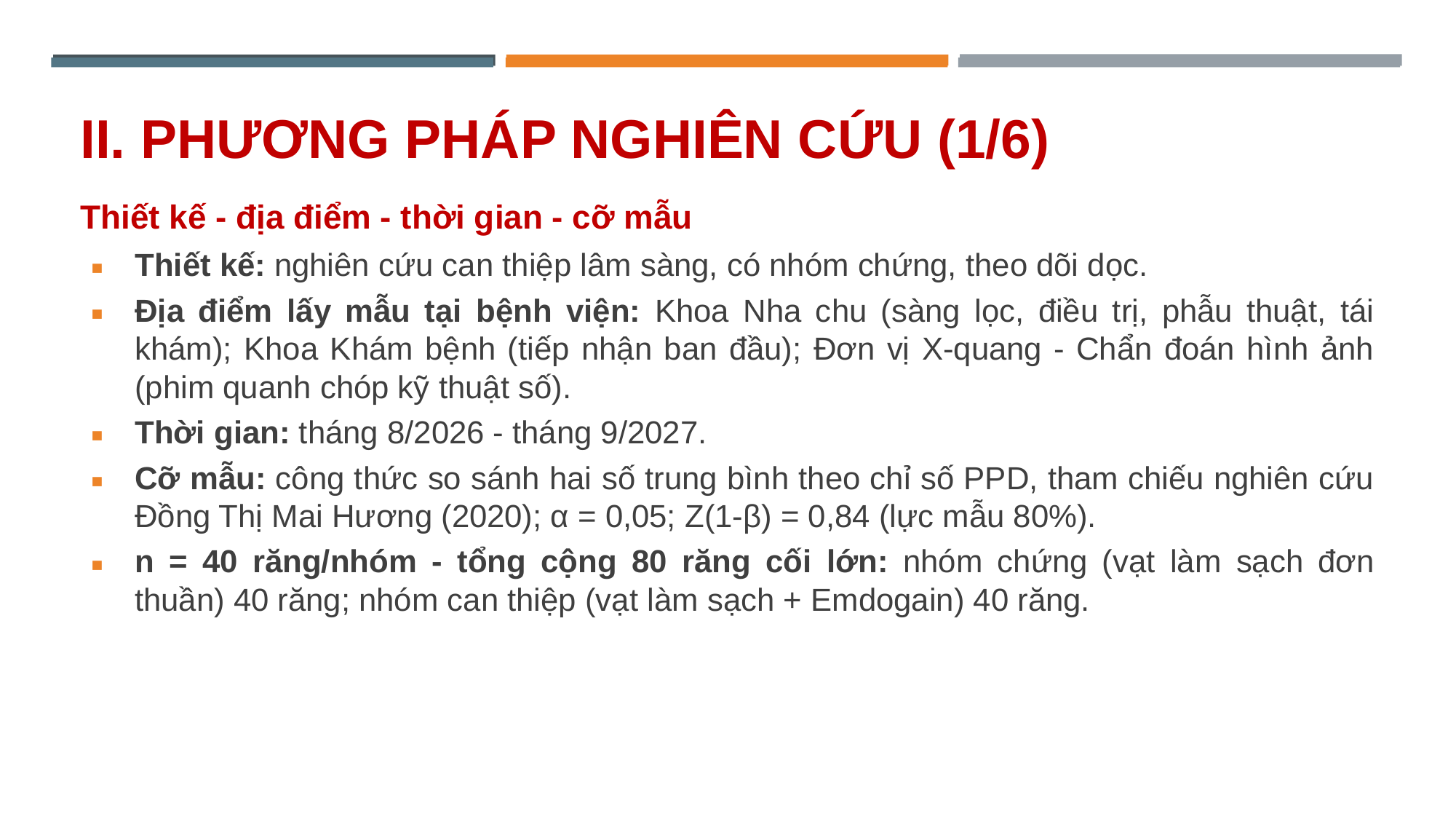

# II. PHƯƠNG PHÁP NGHIÊN CỨU (1/6)
Thiết kế - địa điểm - thời gian - cỡ mẫu
Thiết kế: nghiên cứu can thiệp lâm sàng, có nhóm chứng, theo dõi dọc.
Địa điểm lấy mẫu tại bệnh viện: Khoa Nha chu (sàng lọc, điều trị, phẫu thuật, tái khám); Khoa Khám bệnh (tiếp nhận ban đầu); Đơn vị X-quang - Chẩn đoán hình ảnh (phim quanh chóp kỹ thuật số).
Thời gian: tháng 8/2026 - tháng 9/2027.
Cỡ mẫu: công thức so sánh hai số trung bình theo chỉ số PPD, tham chiếu nghiên cứu Đồng Thị Mai Hương (2020); α = 0,05; Z(1-β) = 0,84 (lực mẫu 80%).
n = 40 răng/nhóm - tổng cộng 80 răng cối lớn: nhóm chứng (vạt làm sạch đơn thuần) 40 răng; nhóm can thiệp (vạt làm sạch + Emdogain) 40 răng.